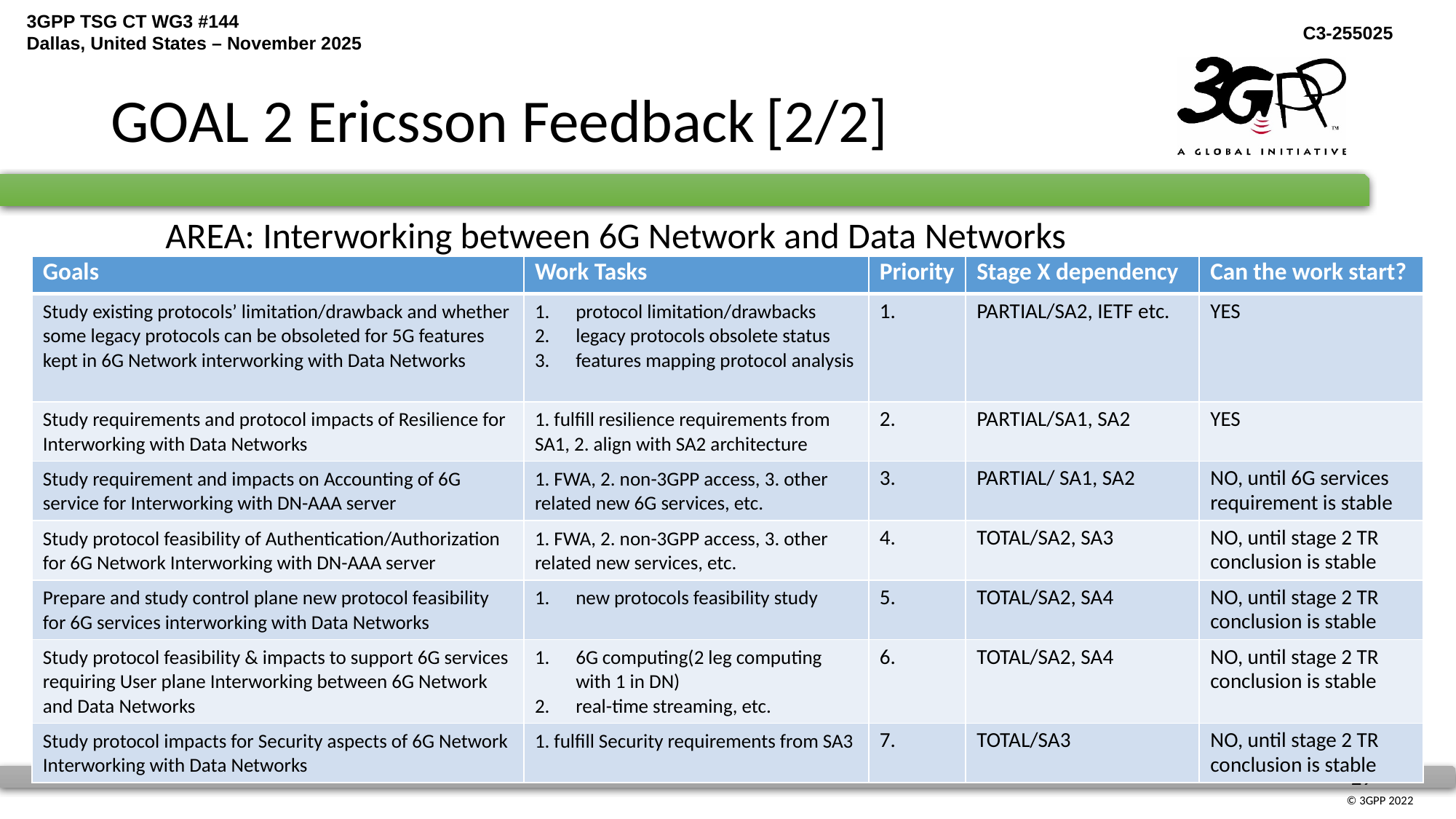

# GOAL 2 Ericsson Feedback	[2/2]
AREA: Interworking between 6G Network and Data Networks

| Goals | Work Tasks | Priority | Stage X dependency | Can the work start? |
| --- | --- | --- | --- | --- |
| Study existing protocols’ limitation/drawback and whether some legacy protocols can be obsoleted for 5G features kept in 6G Network interworking with Data Networks | protocol limitation/drawbacks legacy protocols obsolete status features mapping protocol analysis | 1. | PARTIAL/SA2, IETF etc. | YES |
| Study requirements and protocol impacts of Resilience for Interworking with Data Networks | 1. fulfill resilience requirements from SA1, 2. align with SA2 architecture | 2. | PARTIAL/SA1, SA2 | YES |
| Study requirement and impacts on Accounting of 6G service for Interworking with DN-AAA server | 1. FWA, 2. non-3GPP access, 3. other related new 6G services, etc. | 3. | PARTIAL/ SA1, SA2 | NO, until 6G services requirement is stable |
| Study protocol feasibility of Authentication/Authorization for 6G Network Interworking with DN-AAA server | 1. FWA, 2. non-3GPP access, 3. other related new services, etc. | 4. | TOTAL/SA2, SA3 | NO, until stage 2 TR conclusion is stable |
| Prepare and study control plane new protocol feasibility for 6G services interworking with Data Networks | new protocols feasibility study | 5. | TOTAL/SA2, SA4 | NO, until stage 2 TR conclusion is stable |
| Study protocol feasibility & impacts to support 6G services requiring User plane Interworking between 6G Network and Data Networks | 6G computing(2 leg computing with 1 in DN) real-time streaming, etc. | 6. | TOTAL/SA2, SA4 | NO, until stage 2 TR conclusion is stable |
| Study protocol impacts for Security aspects of 6G Network Interworking with Data Networks | 1. fulfill Security requirements from SA3 | 7. | TOTAL/SA3 | NO, until stage 2 TR conclusion is stable |